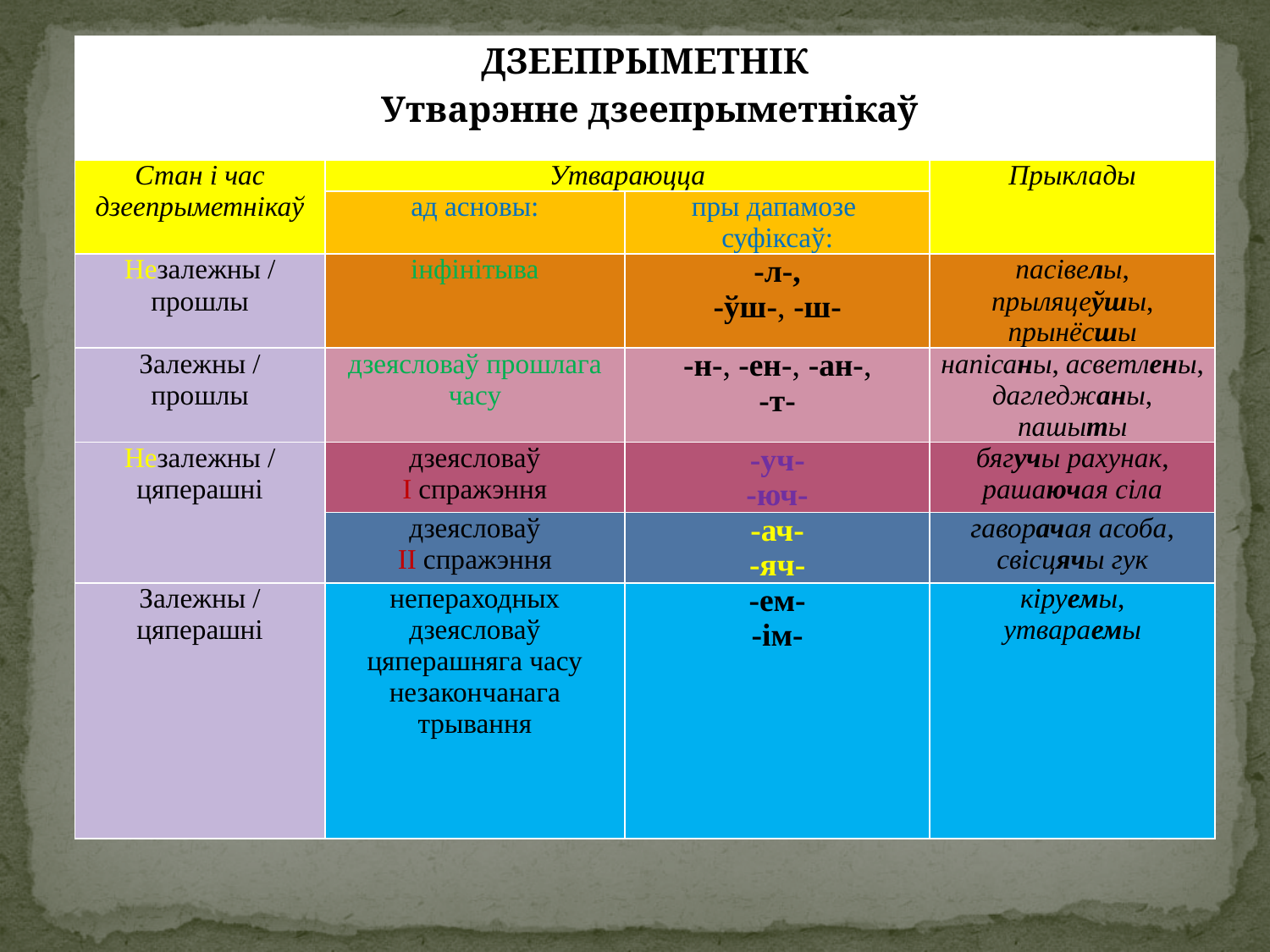

| ДЗЕЕПРЫМЕТНІК  Утварэнне дзеепрыметнікаў |  |  |  |
| --- | --- | --- | --- |
| Стан і час дзеепрыметнікаў | Утвараюцца |  | Прыклады |
|  | ад асновы: | пры дапамозе суфіксаў: |  |
| Незалежны / прошлы | інфінітыва | -л-, -ўш-, -ш- | пасівелы, прыляцеўшы, прынёсшы |
| Залежны / прошлы | дзеясловаў прошлага часу | -н-, -ен-, -ан-, -т- | напісаны, асветлены, дагледжаны, пашыты |
| Незалежны / цяперашні | дзеясловаў І спражэння | -уч- -юч- | бягучы рахунак, рашаючая сіла |
|  | дзеясловаў ІІ спражэння | -ач- -яч- | гаворачая асоба, свісцячы гук |
| Залежны / цяперашні | непераходных дзеясловаў цяперашняга часу незакончанага трывання | -ем- -ім- | кіруемы, утвараемы |